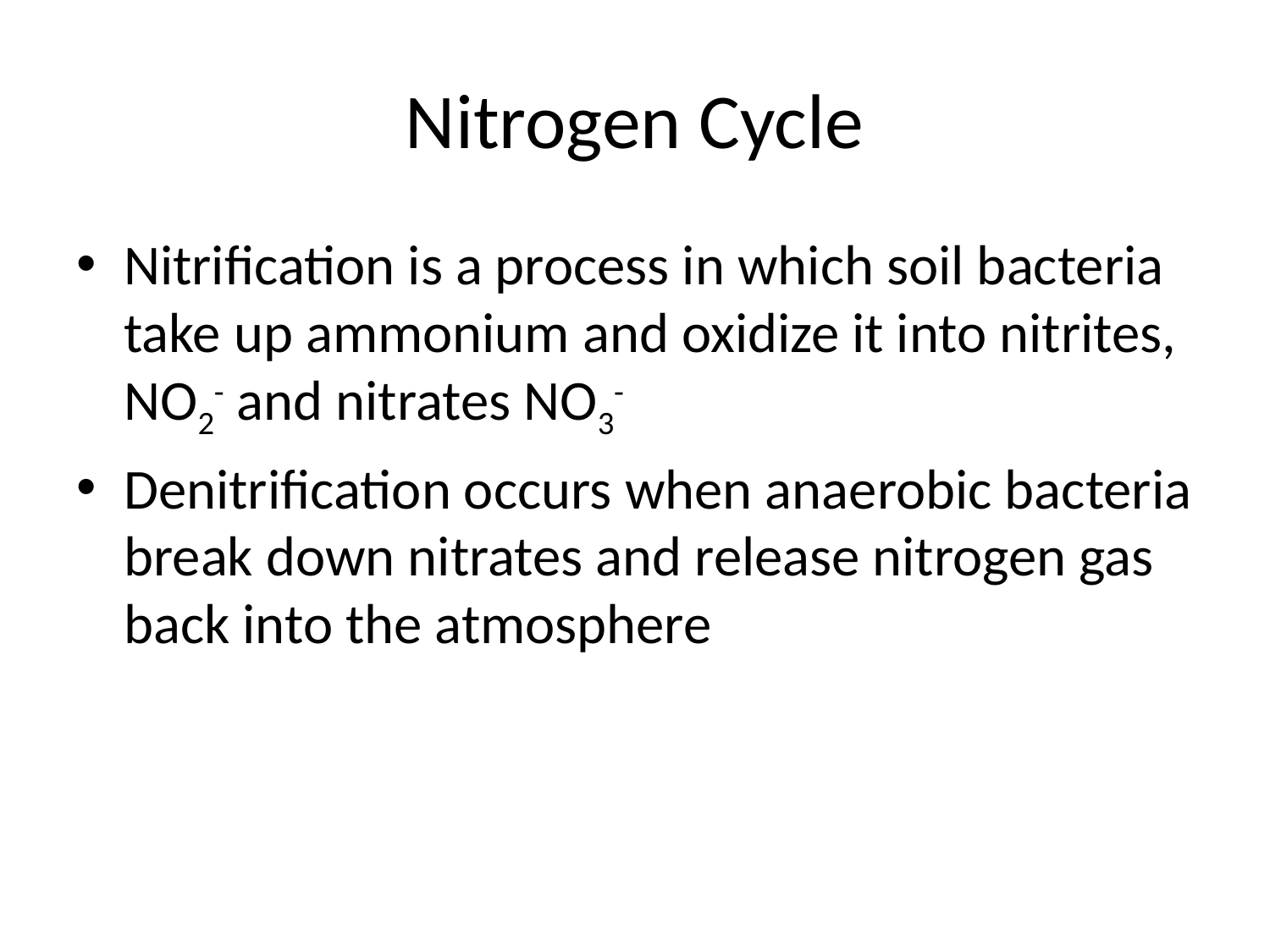

# Nitrogen Cycle
Nitrification is a process in which soil bacteria take up ammonium and oxidize it into nitrites, NO2- and nitrates NO3-
Denitrification occurs when anaerobic bacteria break down nitrates and release nitrogen gas back into the atmosphere